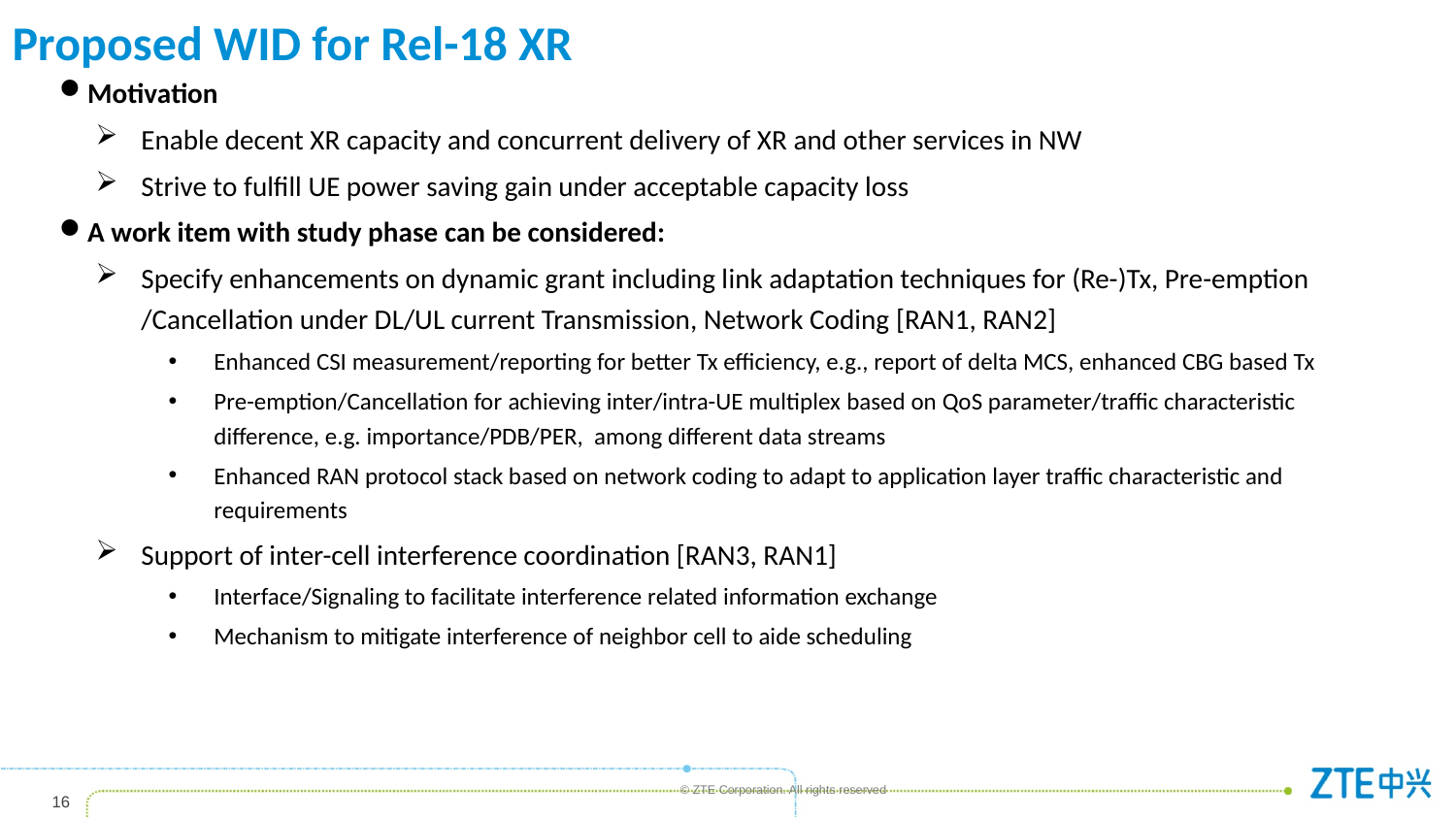

# Proposed WID for Rel-18 XR
Motivation
Enable decent XR capacity and concurrent delivery of XR and other services in NW
Strive to fulfill UE power saving gain under acceptable capacity loss
A work item with study phase can be considered:
Specify enhancements on dynamic grant including link adaptation techniques for (Re-)Tx, Pre-emption /Cancellation under DL/UL current Transmission, Network Coding [RAN1, RAN2]
Enhanced CSI measurement/reporting for better Tx efficiency, e.g., report of delta MCS, enhanced CBG based Tx
Pre-emption/Cancellation for achieving inter/intra-UE multiplex based on QoS parameter/traffic characteristic difference, e.g. importance/PDB/PER,  among different data streams
Enhanced RAN protocol stack based on network coding to adapt to application layer traffic characteristic and requirements
Support of inter-cell interference coordination [RAN3, RAN1]
Interface/Signaling to facilitate interference related information exchange
Mechanism to mitigate interference of neighbor cell to aide scheduling